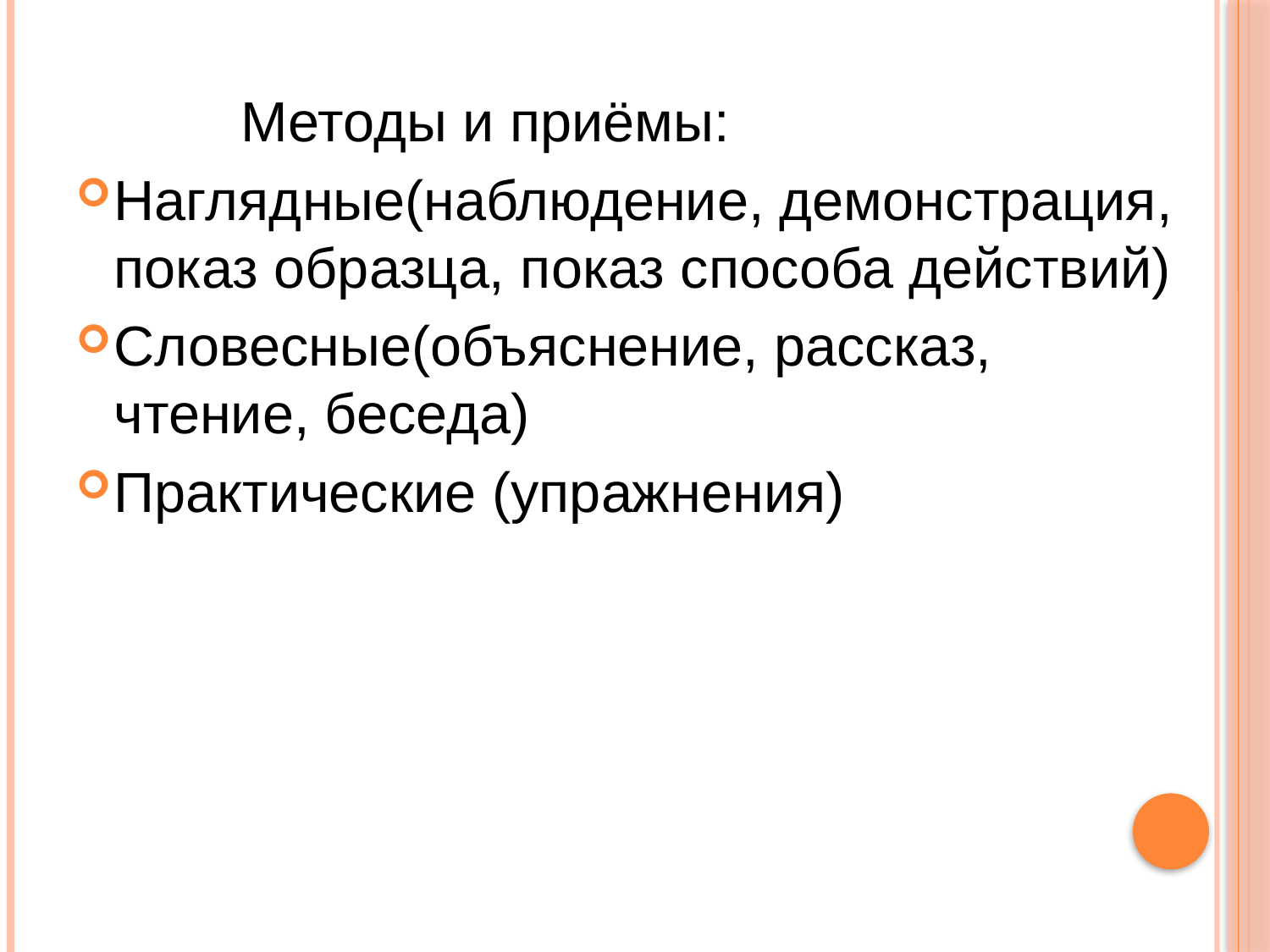

Методы и приёмы:
Наглядные(наблюдение, демонстрация, показ образца, показ способа действий)
Словесные(объяснение, рассказ, чтение, беседа)
Практические (упражнения)